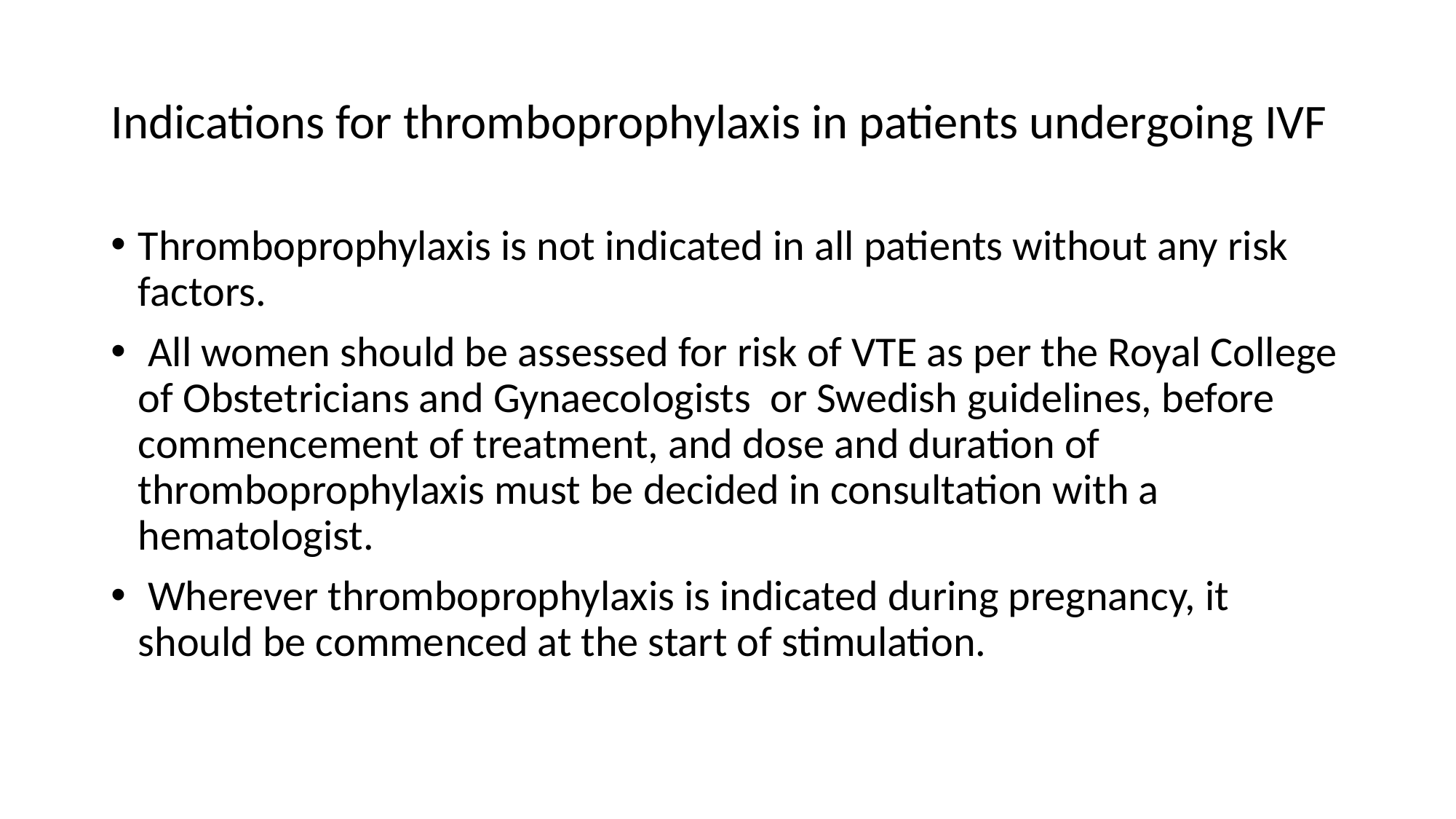

# Indications for thromboprophylaxis in patients undergoing IVF
Thromboprophylaxis is not indicated in all patients without any risk factors.
 All women should be assessed for risk of VTE as per the Royal College of Obstetricians and Gynaecologists  or Swedish guidelines, before commencement of treatment, and dose and duration of thromboprophylaxis must be decided in consultation with a hematologist.
 Wherever thromboprophylaxis is indicated during pregnancy, it should be commenced at the start of stimulation.